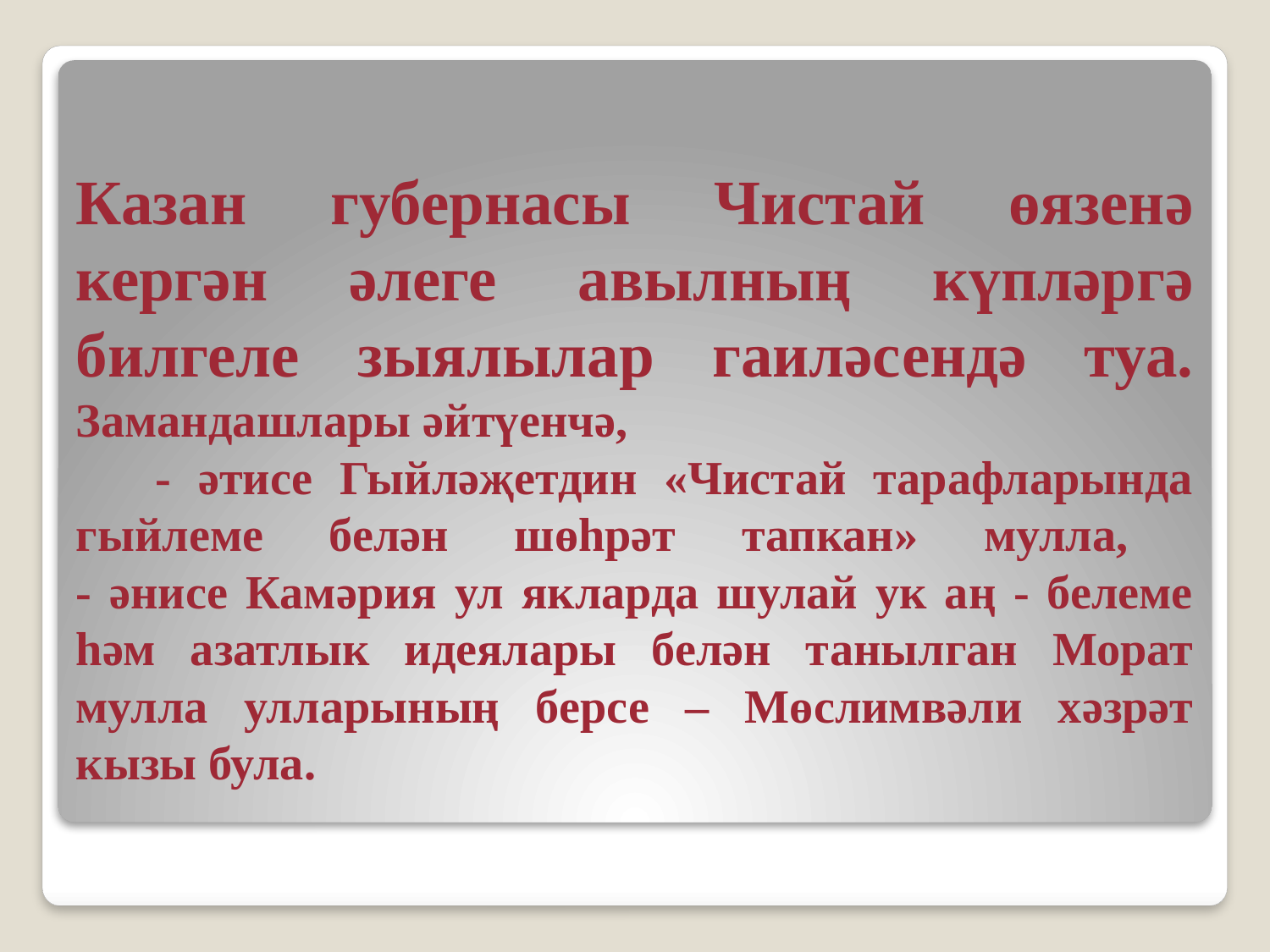

# Казан губернасы Чистай өязенә кергән әлеге авылның күпләргә билгеле зыялылар гаиләсендә туа. Замандашлары әйтүенчә,                                                   - әтисе Гыйләҗетдин «Чистай тарафларында гыйлеме белән шөһрәт тапкан» мулла, - әнисе Камәрия ул якларда шулай ук аң - белеме һәм азатлык идеялары белән танылган Морат мулла улларының берсе – Мөслимвәли хәзрәт кызы була.